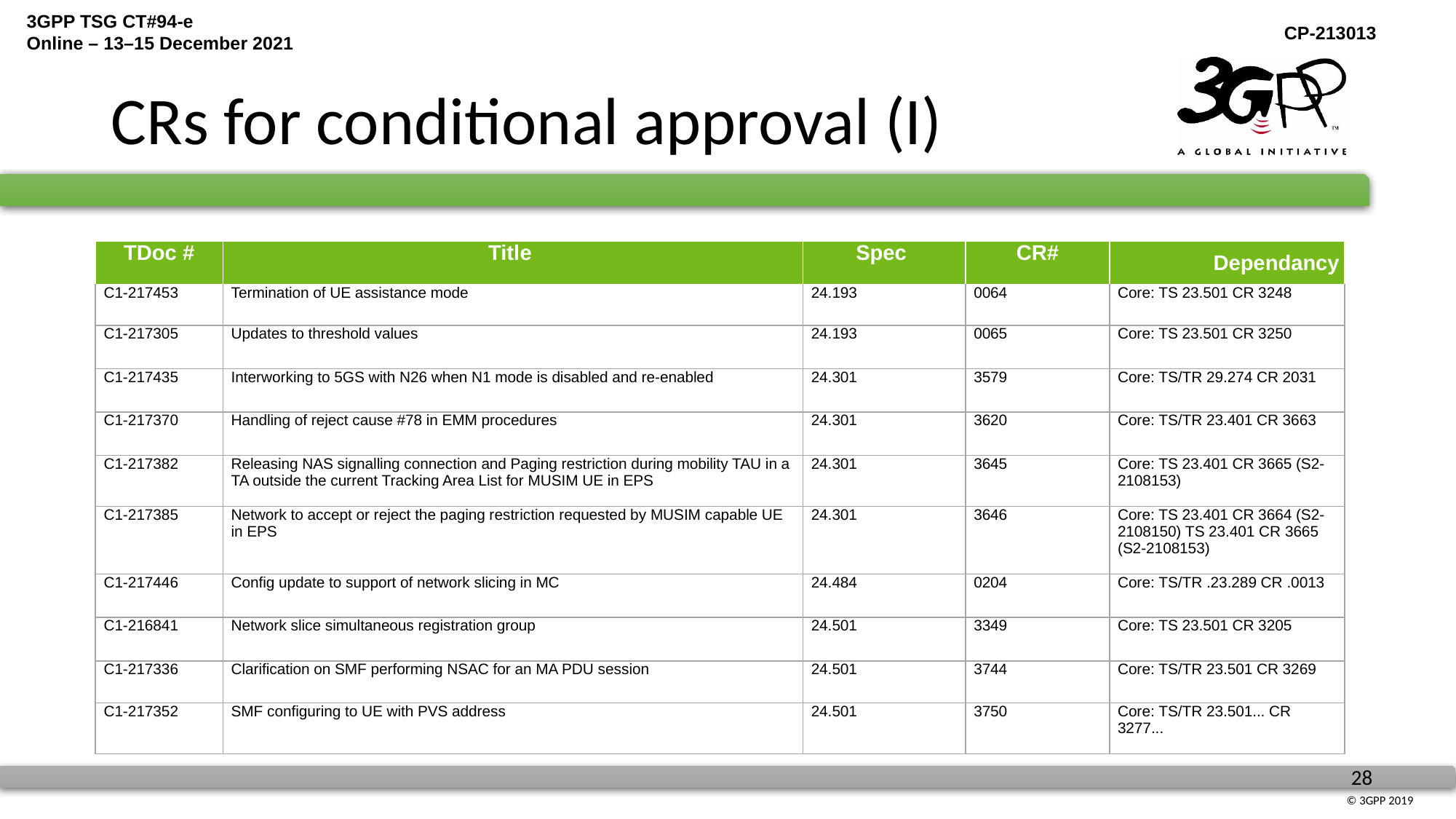

# CRs for conditional approval (I)
| TDoc # | Title | Spec | CR# | Dependancy |
| --- | --- | --- | --- | --- |
| C1-217453 | Termination of UE assistance mode | 24.193 | 0064 | Core: TS 23.501 CR 3248 |
| C1-217305 | Updates to threshold values | 24.193 | 0065 | Core: TS 23.501 CR 3250 |
| C1-217435 | Interworking to 5GS with N26 when N1 mode is disabled and re-enabled | 24.301 | 3579 | Core: TS/TR 29.274 CR 2031 |
| C1-217370 | Handling of reject cause #78 in EMM procedures | 24.301 | 3620 | Core: TS/TR 23.401 CR 3663 |
| C1-217382 | Releasing NAS signalling connection and Paging restriction during mobility TAU in a TA outside the current Tracking Area List for MUSIM UE in EPS | 24.301 | 3645 | Core: TS 23.401 CR 3665 (S2-2108153) |
| C1-217385 | Network to accept or reject the paging restriction requested by MUSIM capable UE in EPS | 24.301 | 3646 | Core: TS 23.401 CR 3664 (S2-2108150) TS 23.401 CR 3665 (S2-2108153) |
| C1-217446 | Config update to support of network slicing in MC | 24.484 | 0204 | Core: TS/TR .23.289 CR .0013 |
| C1-216841 | Network slice simultaneous registration group | 24.501 | 3349 | Core: TS 23.501 CR 3205 |
| C1-217336 | Clarification on SMF performing NSAC for an MA PDU session | 24.501 | 3744 | Core: TS/TR 23.501 CR 3269 |
| C1-217352 | SMF configuring to UE with PVS address | 24.501 | 3750 | Core: TS/TR 23.501... CR 3277... |